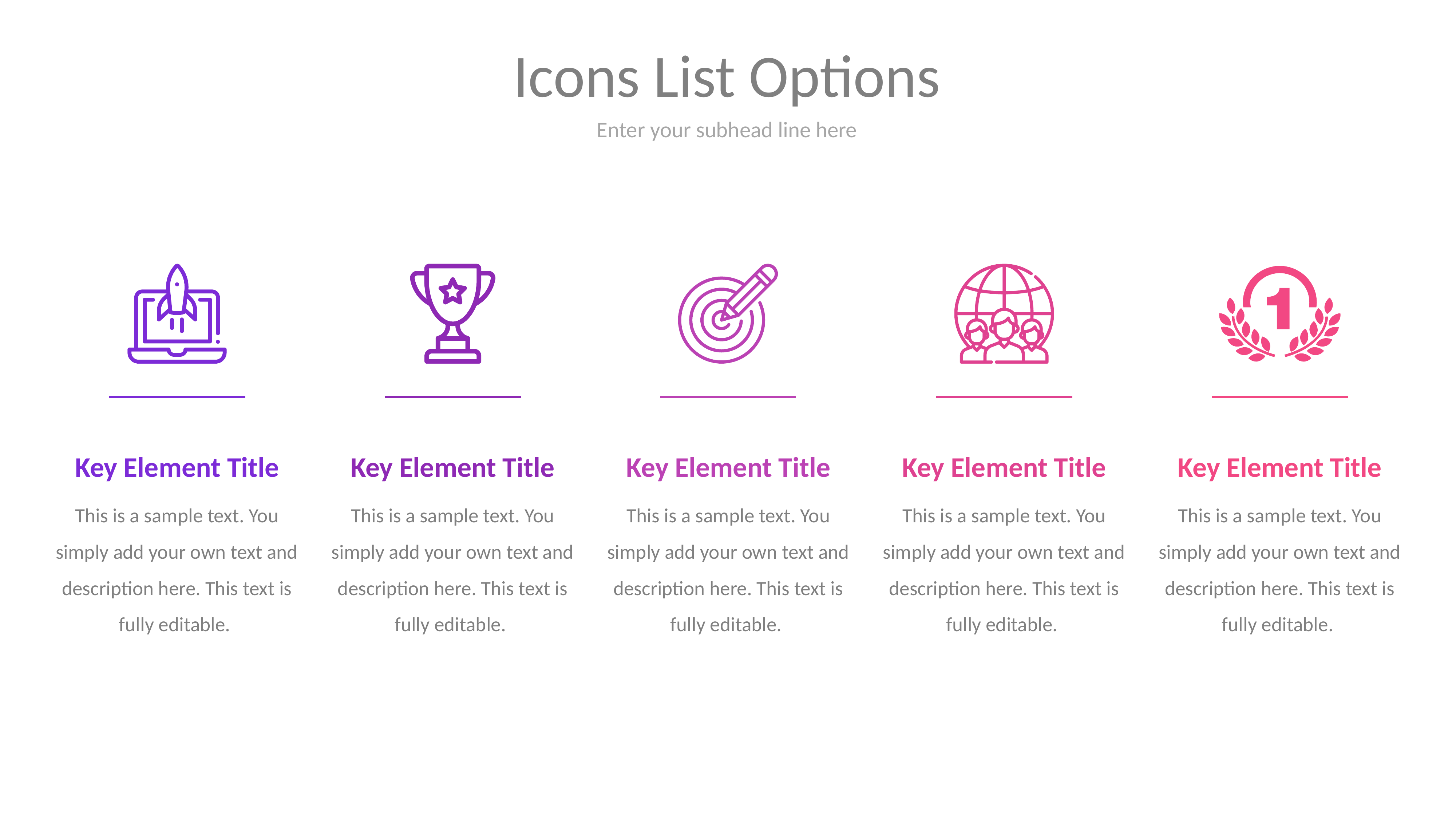

# Icons List Options
Enter your subhead line here

Key Element Title
This is a sample text. You simply add your own text and description here. This text is fully editable.
Key Element Title
This is a sample text. You simply add your own text and description here. This text is fully editable.
Key Element Title
This is a sample text. You simply add your own text and description here. This text is fully editable.
Key Element Title
This is a sample text. You simply add your own text and description here. This text is fully editable.
Key Element Title
This is a sample text. You simply add your own text and description here. This text is fully editable.